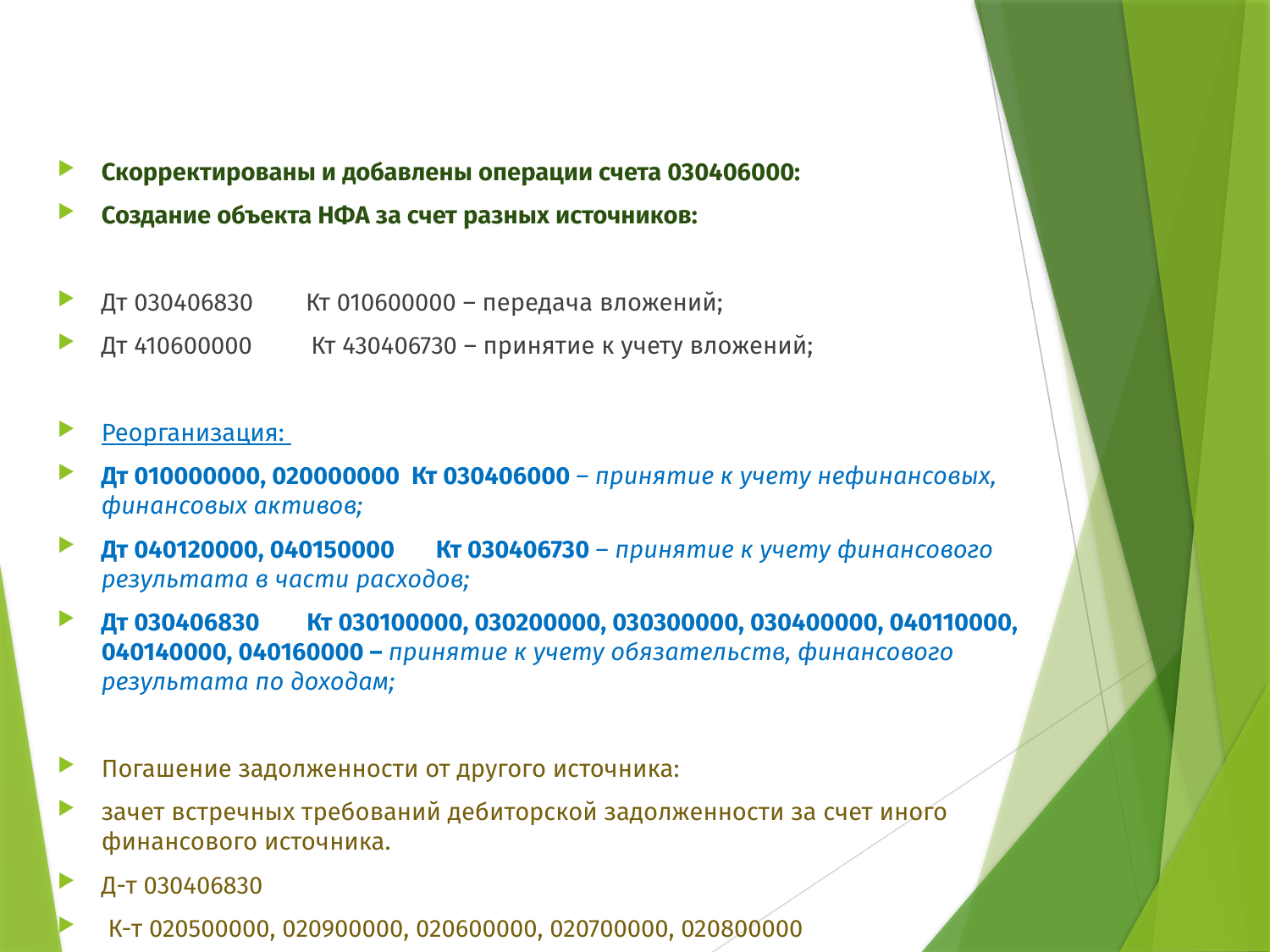

#

Скорректированы и добавлены операции счета 030406000:
Создание объекта НФА за счет разных источников:

Дт 030406830        Кт 010600000 – передача вложений;
Дт 410600000         Кт 430406730 – принятие к учету вложений;

Реорганизация:
Дт 010000000, 020000000  Кт 030406000 – принятие к учету нефинансовых, финансовых активов;
Дт 040120000, 040150000       Кт 030406730 – принятие к учету финансового результата в части расходов;
Дт 030406830        Кт 030100000, 030200000, 030300000, 030400000, 040110000, 040140000, 040160000 – принятие к учету обязательств, финансового результата по доходам;

Погашение задолженности от другого источника:
зачет встречных требований дебиторской задолженности за счет иного финансового источника.
Д-т 030406830
 К-т 020500000, 020900000, 020600000, 020700000, 020800000